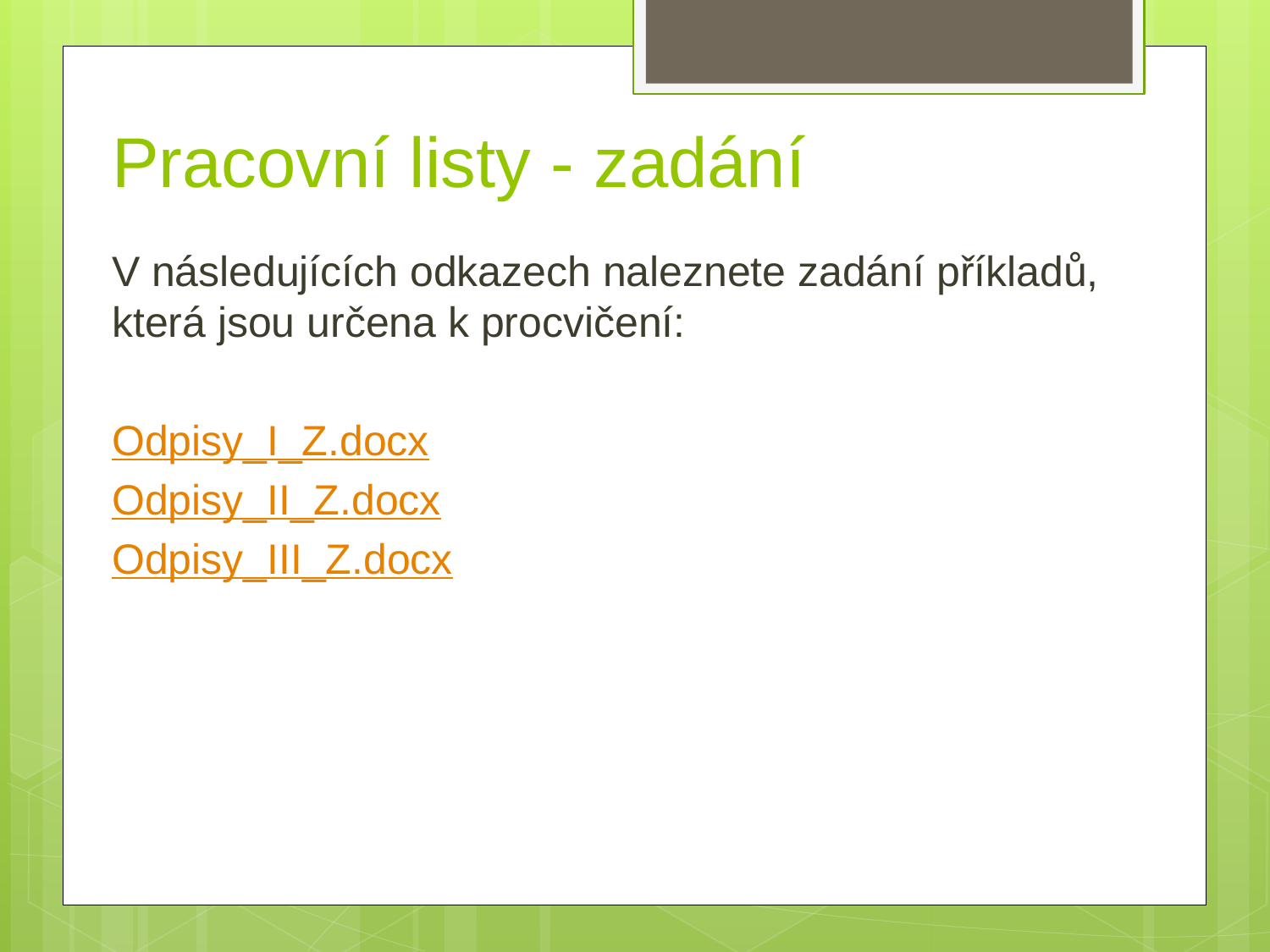

# Pracovní listy - zadání
V následujících odkazech naleznete zadání příkladů, která jsou určena k procvičení:

Odpisy_I_Z.docx
Odpisy_II_Z.docx
Odpisy_III_Z.docx